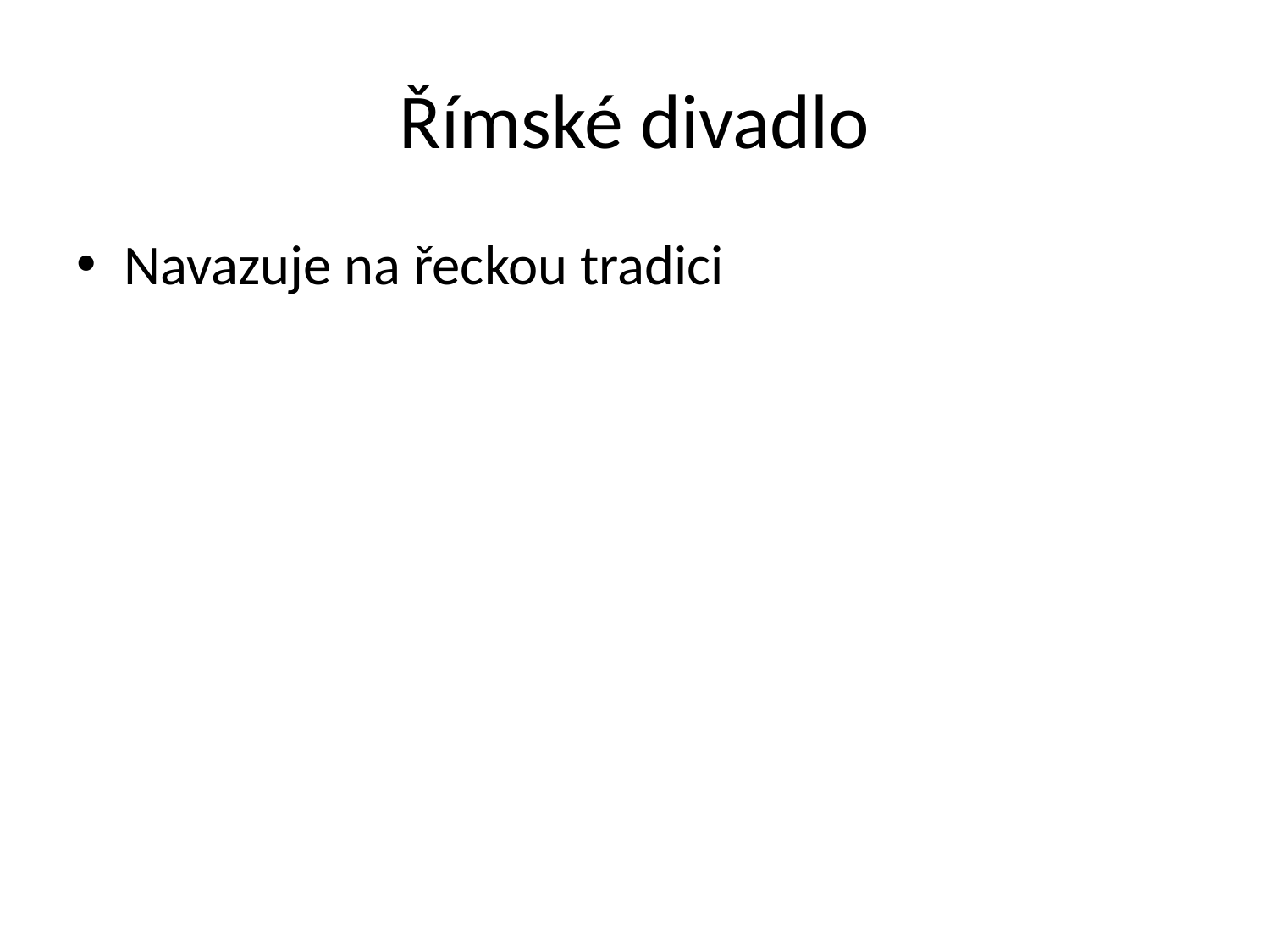

# Římské divadlo
Navazuje na řeckou tradici